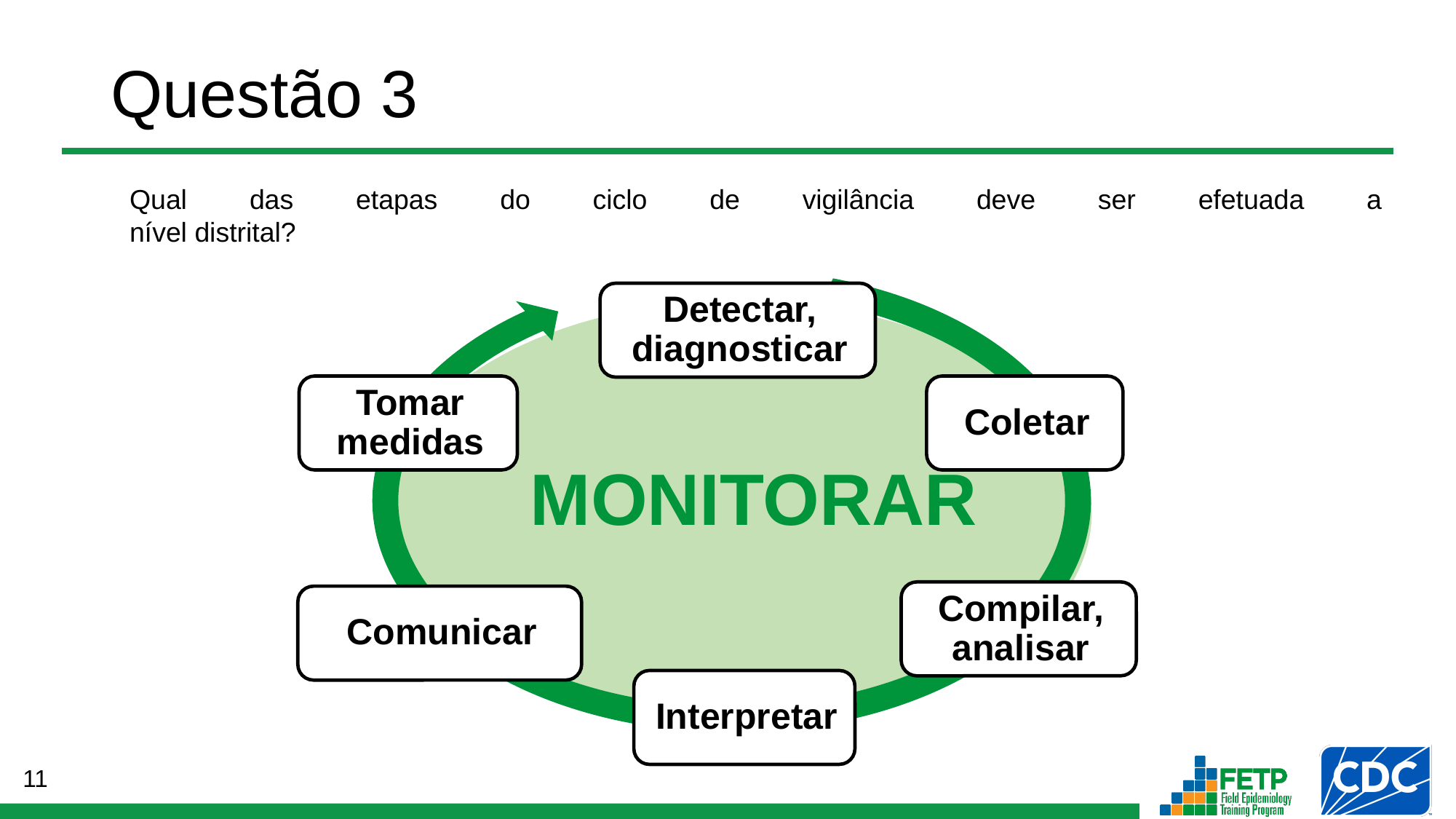

# Questão 3
Qual das etapas do ciclo de vigilância deve ser efetuada a
nível distrital?

Detectar, diagnosticar
Coletar
Compilar, analisar
Interpretar
Comunicar
Tomar medidas

MONITORAR